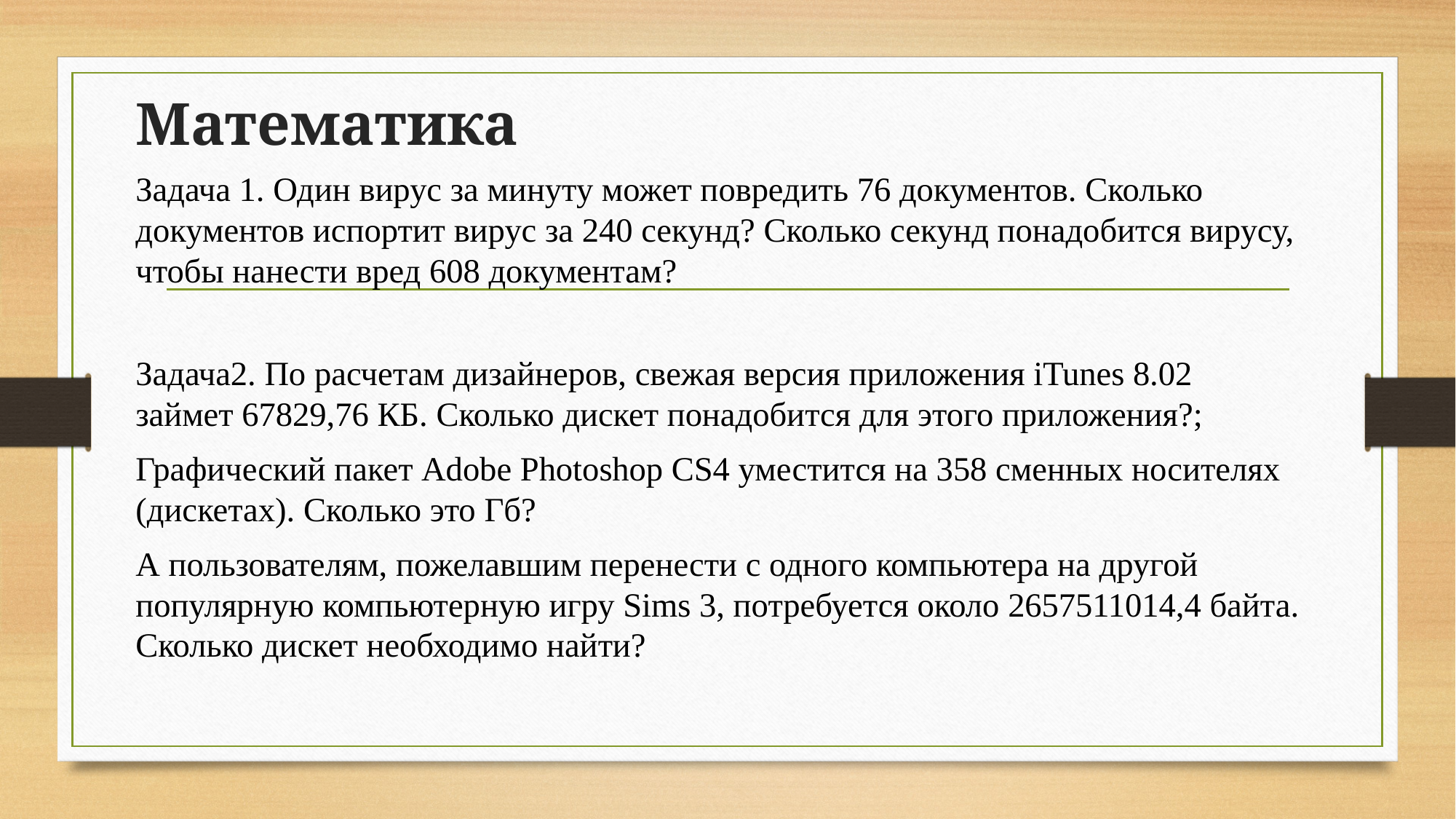

# Математика
Задача 1. Один вирус за минуту может повредить 76 документов. Сколько документов испортит вирус за 240 секунд? Сколько секунд понадобится вирусу, чтобы нанести вред 608 документам?

Задача2. По расчетам дизайнеров, свежая версия приложения iTunes 8.02 займет 67829,76 КБ. Сколько дискет понадобится для этого приложения?;
Графический пакет Adobe Photoshop CS4 уместится на 358 сменных носителях (дискетах). Сколько это Гб?
А пользователям, пожелавшим перенести с одного компьютера на другой популярную компьютерную игру Sims 3, потребуется около 2657511014,4 байта. Сколько дискет необходимо найти?